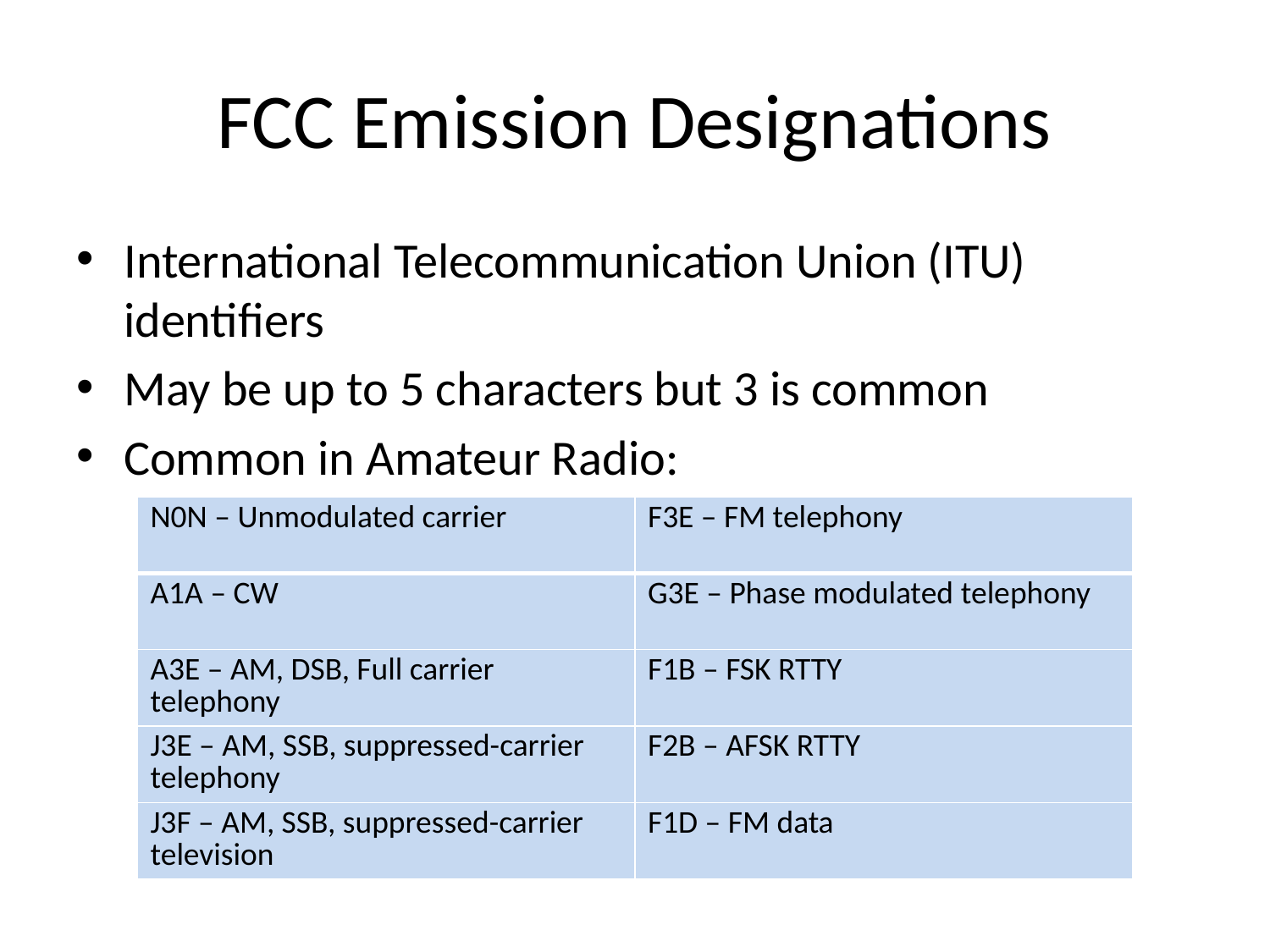

# FCC Emission Designations
International Telecommunication Union (ITU) identifiers
May be up to 5 characters but 3 is common
Common in Amateur Radio:

| N0N – Unmodulated carrier | F3E – FM telephony |
| --- | --- |
| A1A – CW | G3E – Phase modulated telephony |
| A3E – AM, DSB, Full carrier telephony | F1B – FSK RTTY |
| J3E – AM, SSB, suppressed-carrier telephony | F2B – AFSK RTTY |
| J3F – AM, SSB, suppressed-carrier television | F1D – FM data |